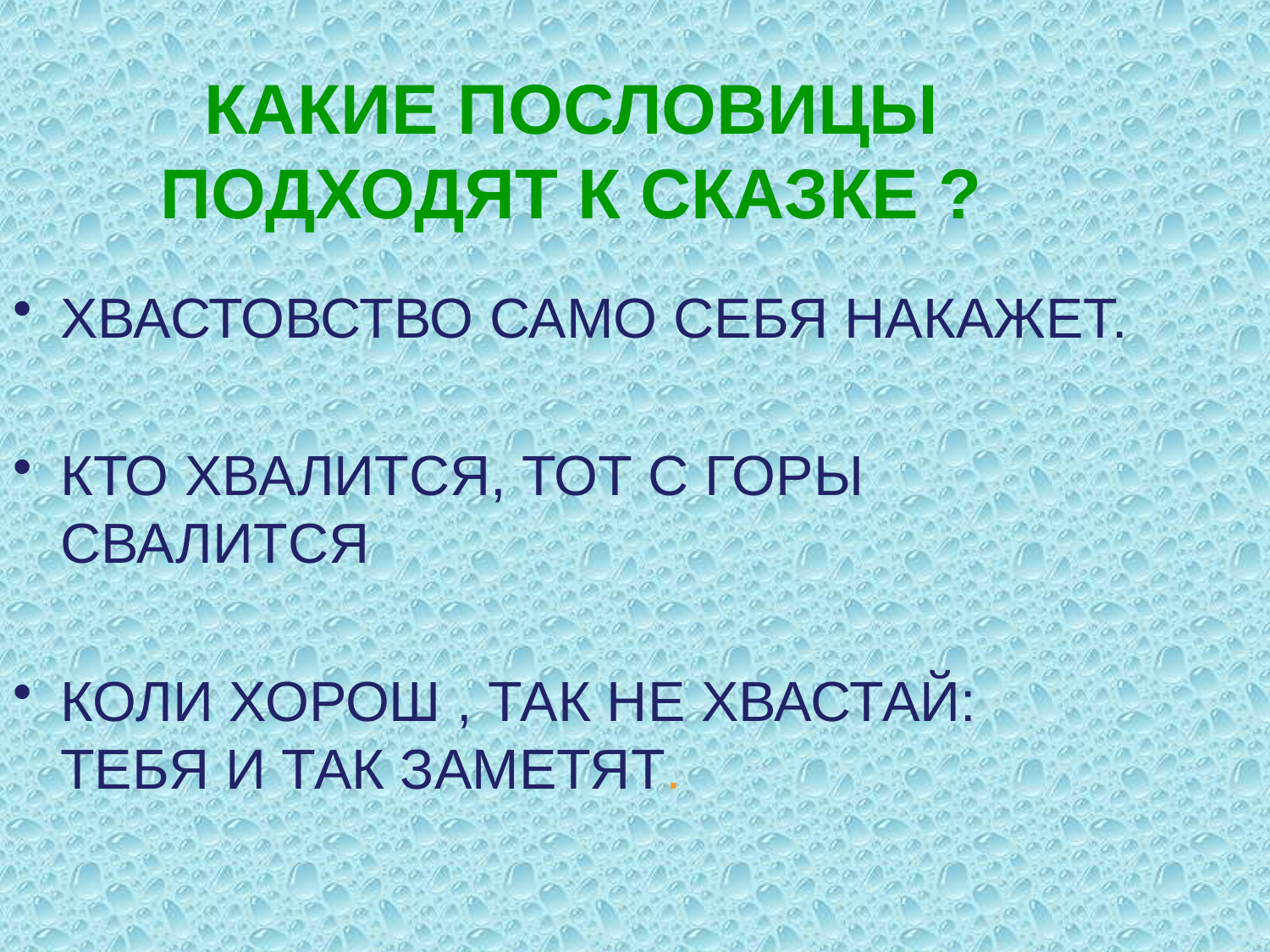

КАКИЕ ПОСЛОВИЦЫ ПОДХОДЯТ К СКАЗКЕ ?
ХВАСТОВСТВО САМО СЕБЯ НАКАЖЕТ.

КТО ХВАЛИТСЯ, ТОТ С ГОРЫ СВАЛИТСЯ

КОЛИ ХОРОШ , ТАК НЕ ХВАСТАЙ:
ТЕБЯ И ТАК ЗАМЕТЯТ.